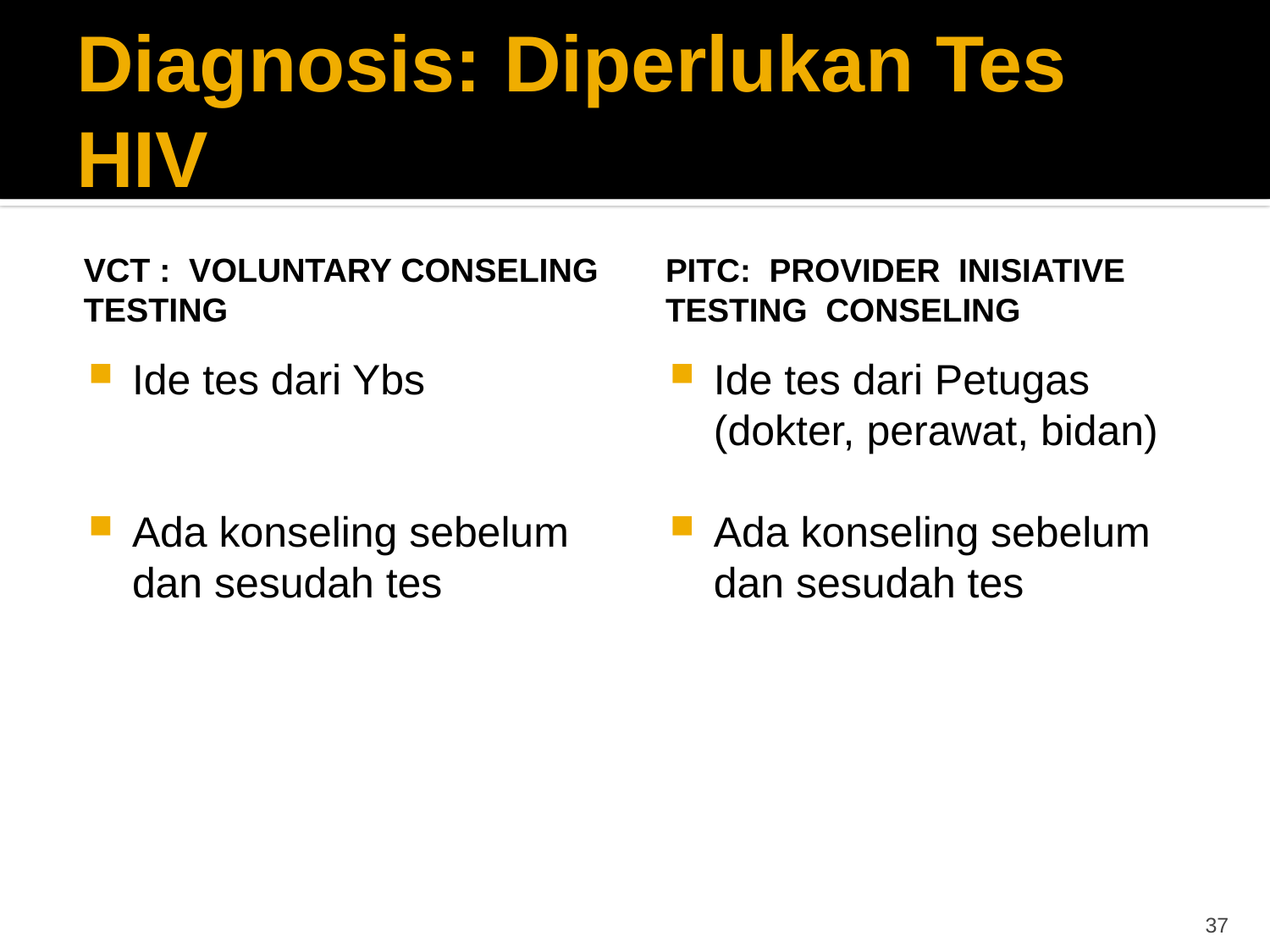

# Diagnosis: Diperlukan Tes HIV
VCT :  Voluntary Conseling Testing
PITC:  Provider  Inisiative Testing  Conseling
Ide tes dari Ybs

Ada konseling sebelum dan sesudah tes

Ide tes dari Petugas (dokter, perawat, bidan)

Ada konseling sebelum dan sesudah tes
37